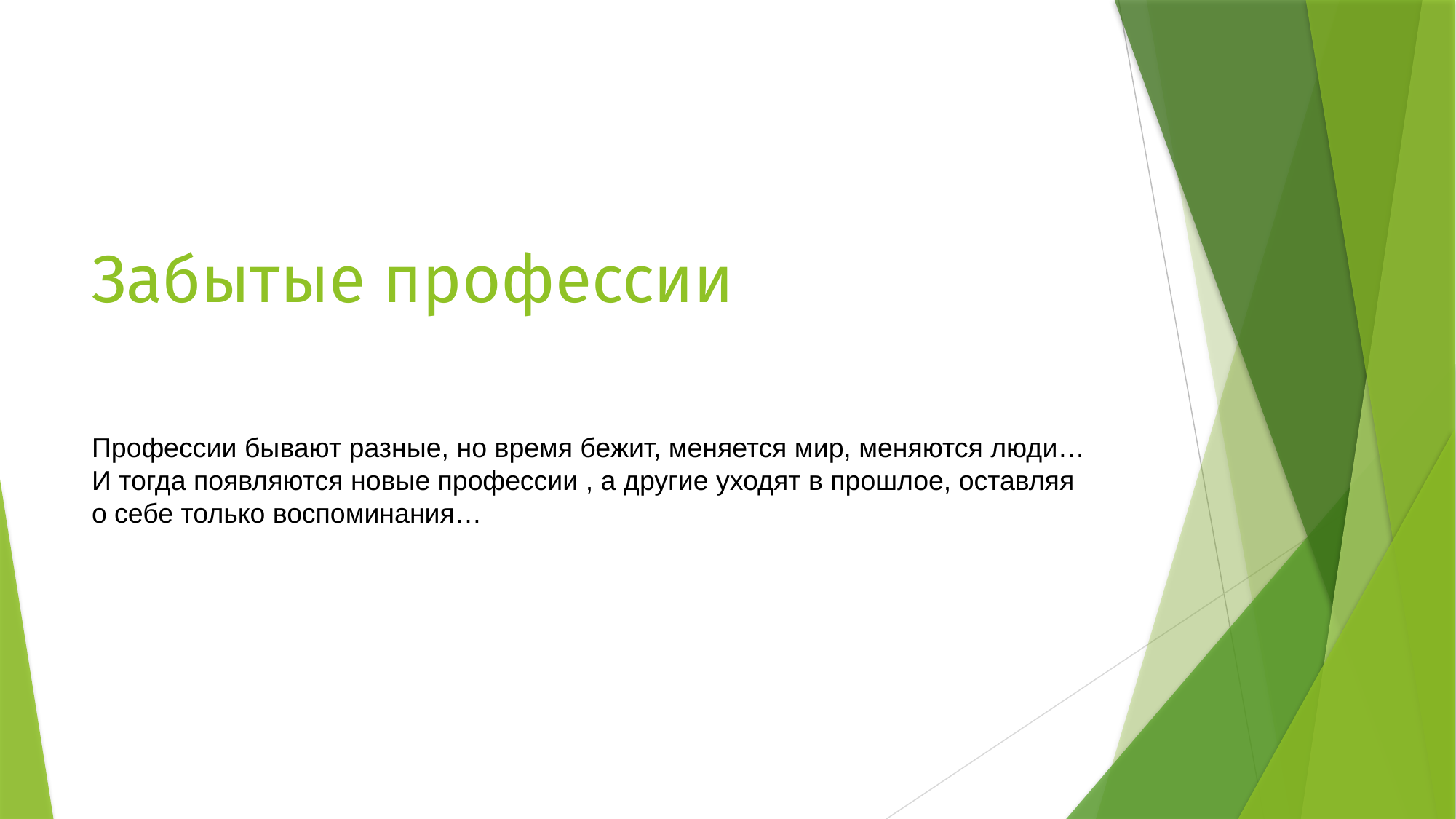

# Забытые профессии
Профессии бывают разные, но время бежит, меняется мир, меняются люди… И тогда появляются новые профессии , а другие уходят в прошлое, оставляя о себе только воспоминания…